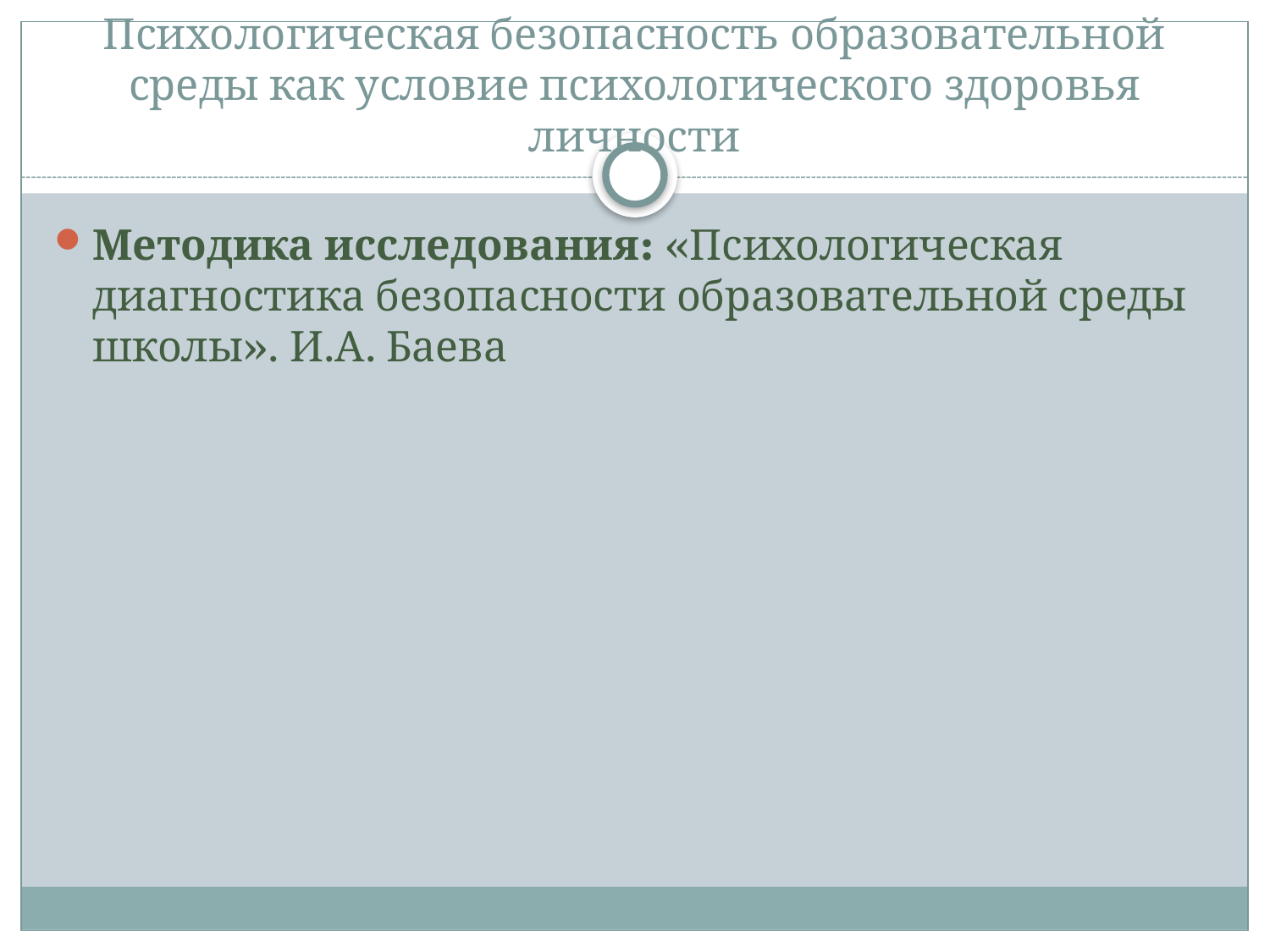

# Психологическая безопасность образовательной среды как условие психологического здоровья личности
Методика исследования: «Психологическая диагностика безопасности образовательной среды школы». И.А. Баева